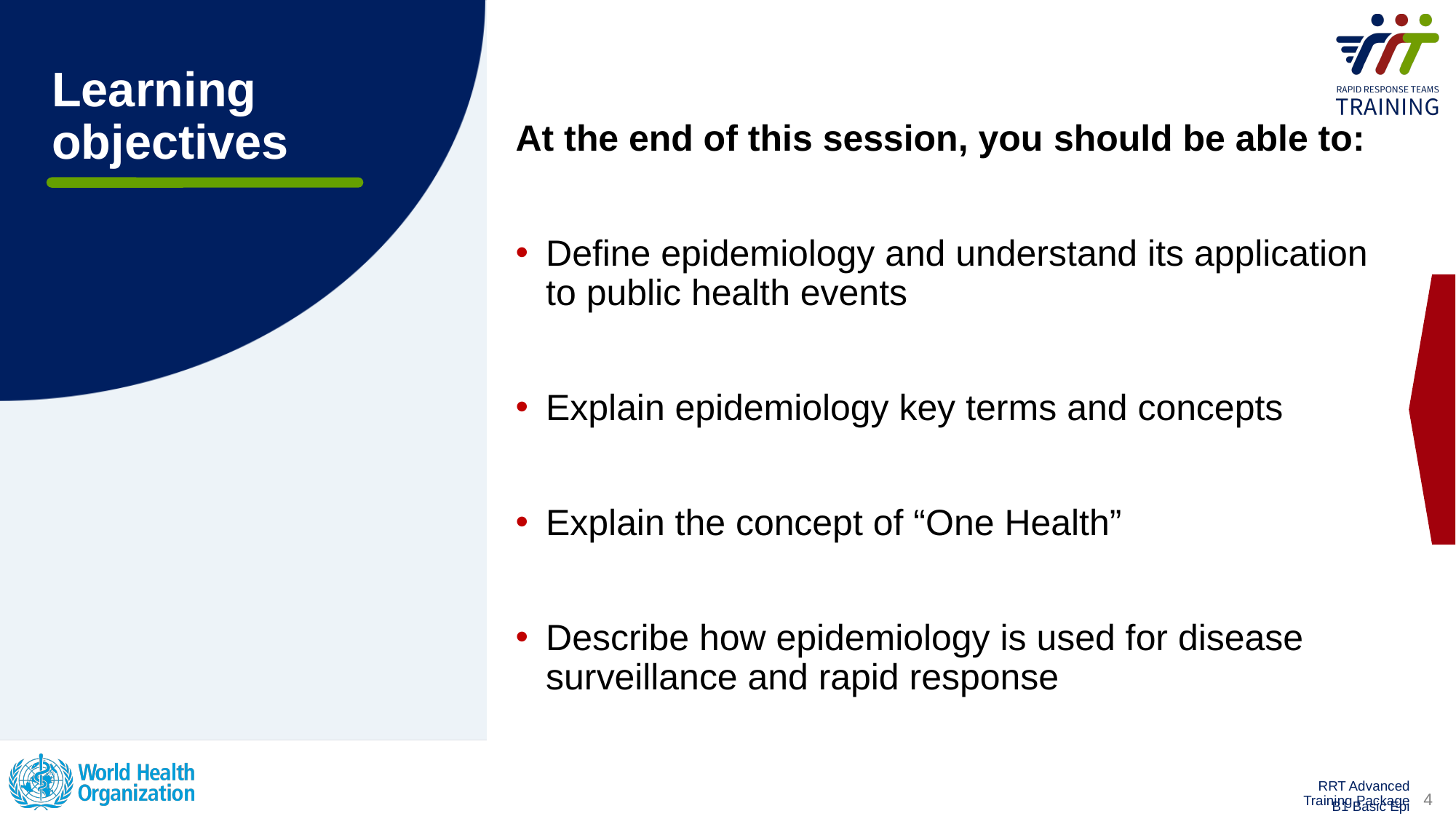

# Learning objectives
At the end of this session, you should be able to:

Define epidemiology and understand its application to public health events

Explain epidemiology key terms and concepts

Explain the concept of “One Health”

Describe how epidemiology is used for disease surveillance and rapid response